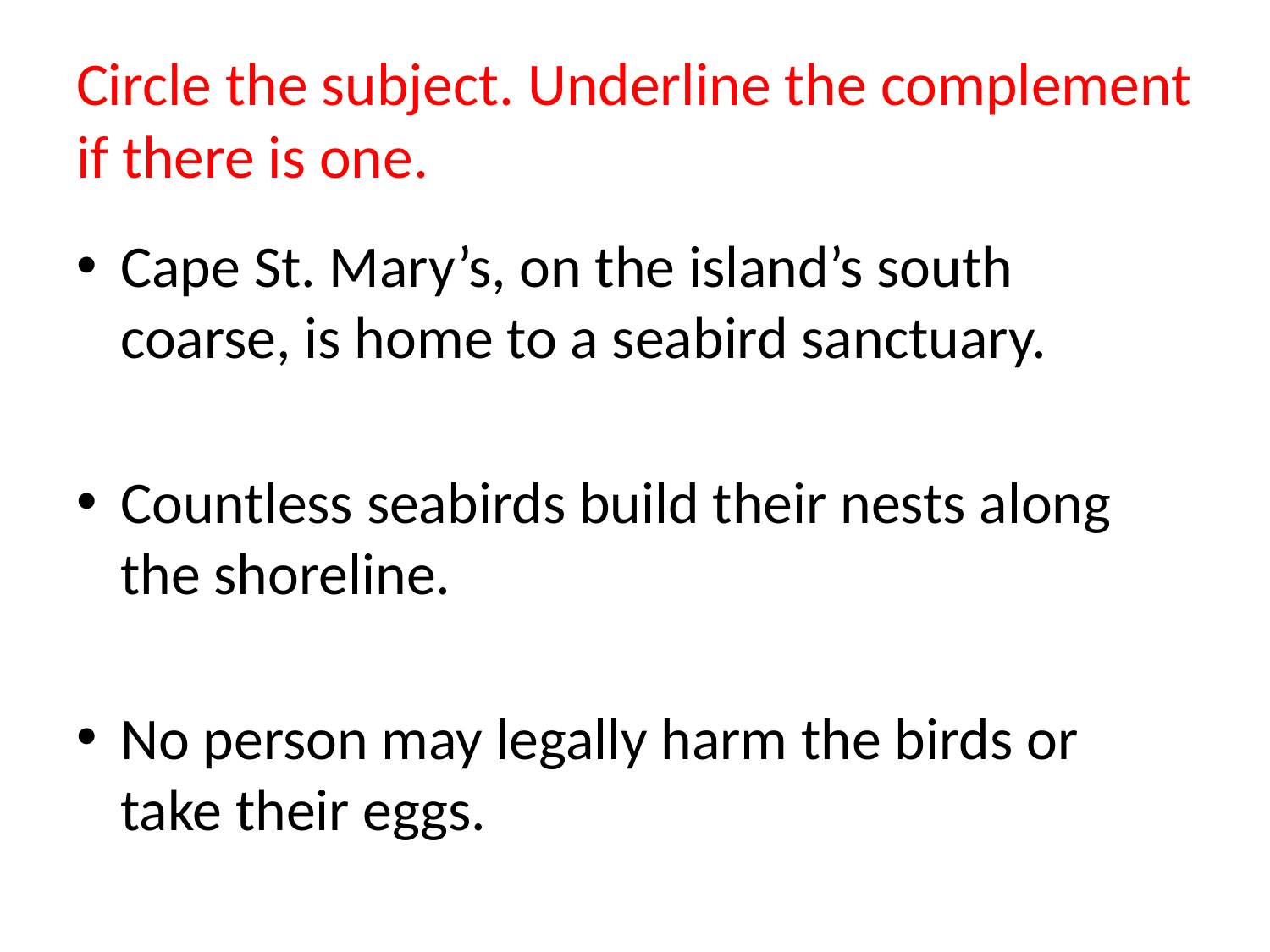

# Circle the subject. Underline the complement if there is one.
Cape St. Mary’s, on the island’s south coarse, is home to a seabird sanctuary.

Countless seabirds build their nests along the shoreline.

No person may legally harm the birds or take their eggs.